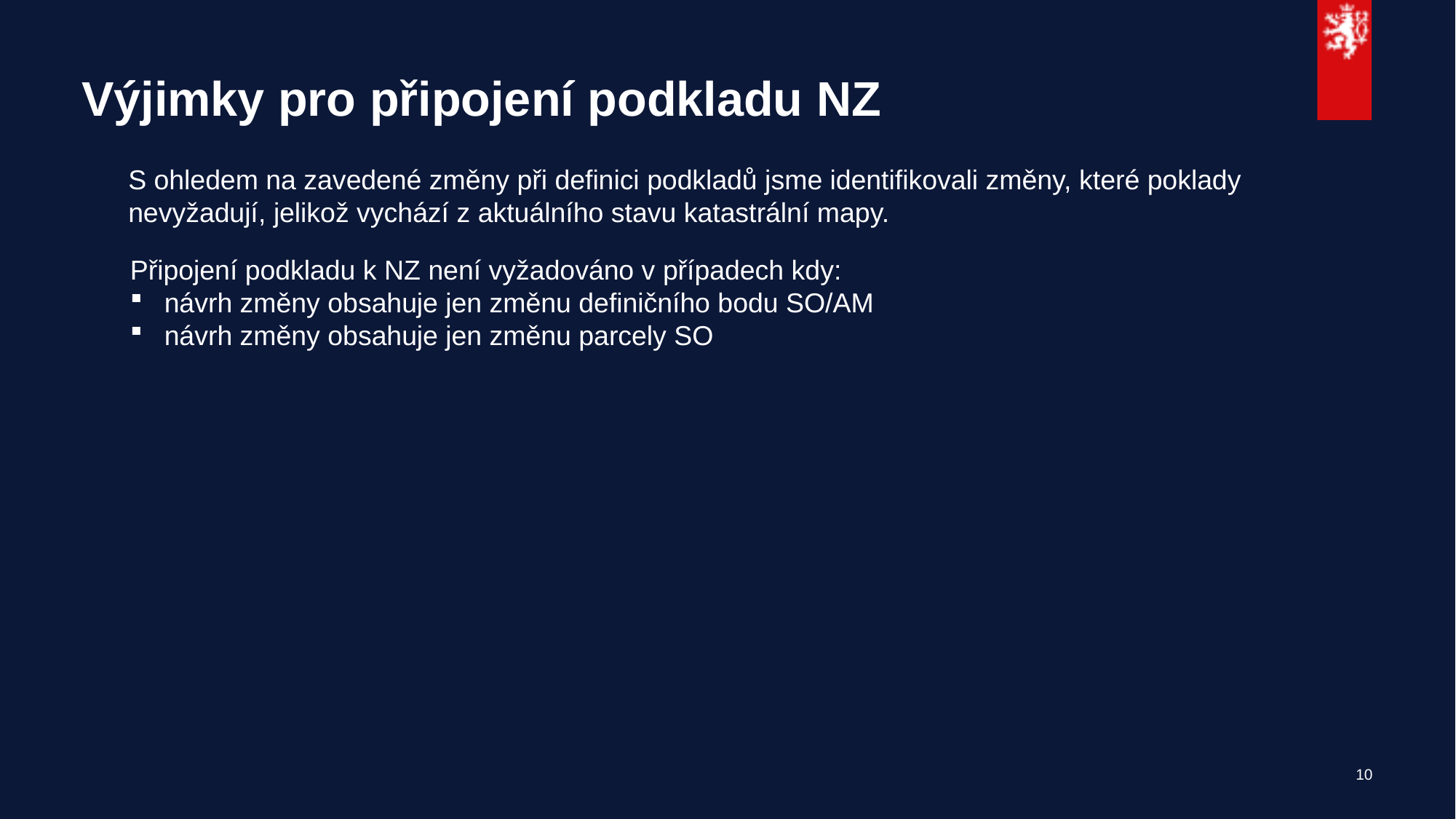

# Výjimky pro připojení podkladu NZ
S ohledem na zavedené změny při definici podkladů jsme identifikovali změny, které poklady nevyžadují, jelikož vychází z aktuálního stavu katastrální mapy.
Připojení podkladu k NZ není vyžadováno v případech kdy:
návrh změny obsahuje jen změnu definičního bodu SO/AM
návrh změny obsahuje jen změnu parcely SO
10